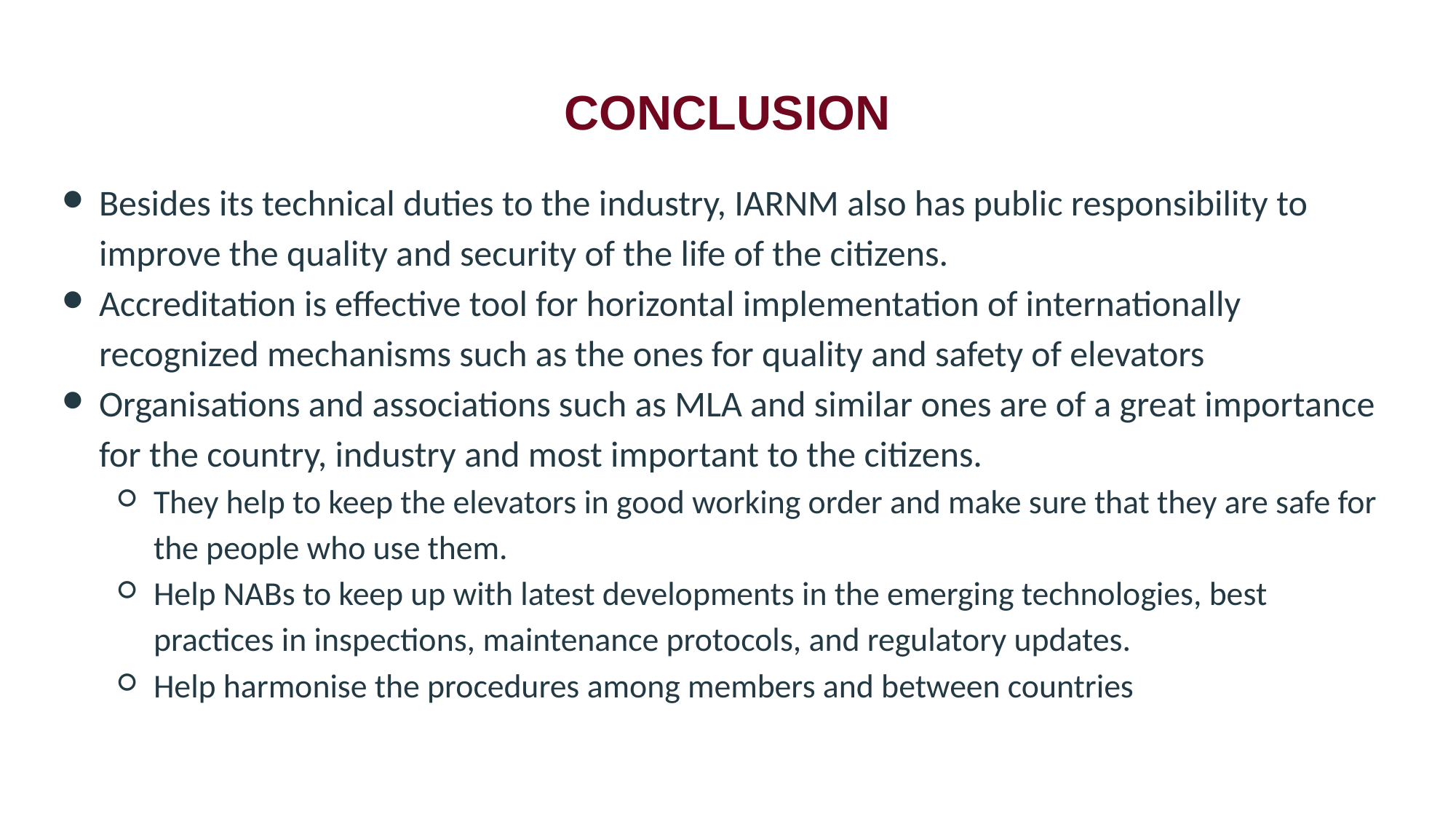

# CONCLUSION
Besides its technical duties to the industry, IARNM also has public responsibility to improve the quality and security of the life of the citizens.
Accreditation is effective tool for horizontal implementation of internationally recognized mechanisms such as the ones for quality and safety of elevators
Organisations and associations such as MLA and similar ones are of a great importance for the country, industry and most important to the citizens.
They help to keep the elevators in good working order and make sure that they are safe for the people who use them.
Help NABs to keep up with latest developments in the emerging technologies, best practices in inspections, maintenance protocols, and regulatory updates.
Help harmonise the procedures among members and between countries